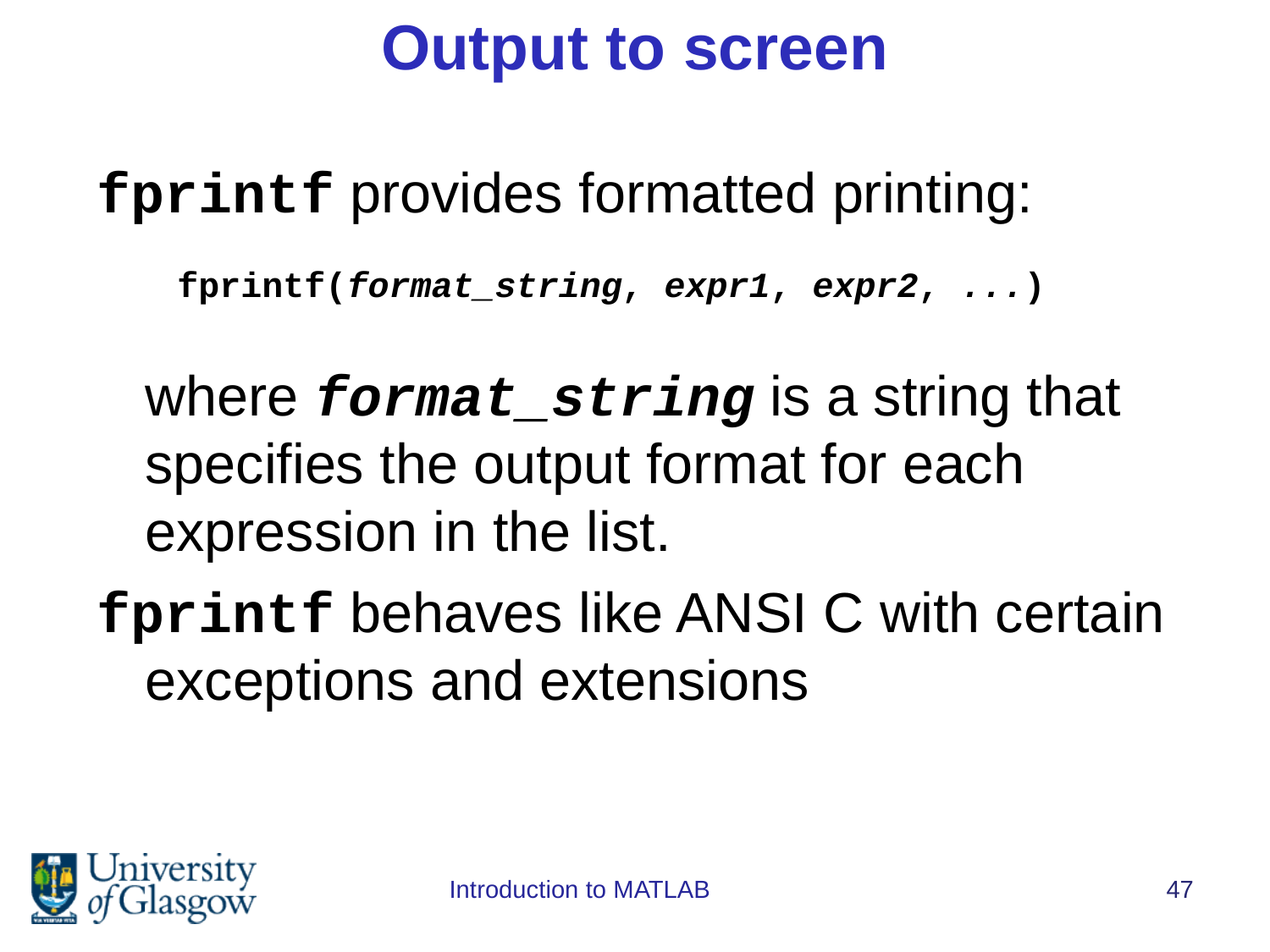

# Output to screen
fprintf provides formatted printing:
where format_string is a string that specifies the output format for each expression in the list.
fprintf behaves like ANSI C with certain exceptions and extensions
fprintf(format_string, expr1, expr2, ...)
Introduction to MATLAB
47